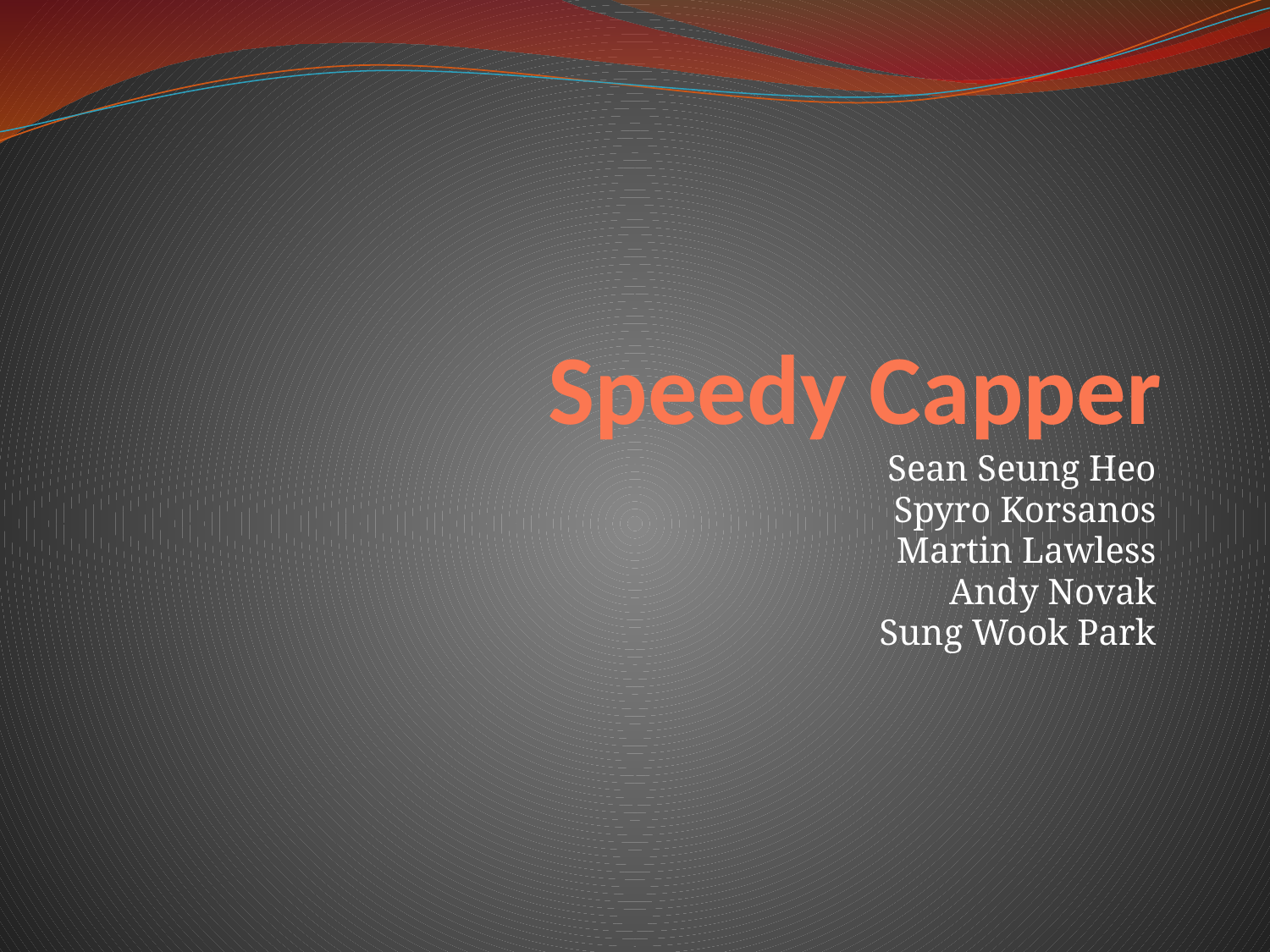

# Speedy Capper
Sean Seung Heo
Spyro Korsanos
Martin Lawless
Andy Novak
Sung Wook Park